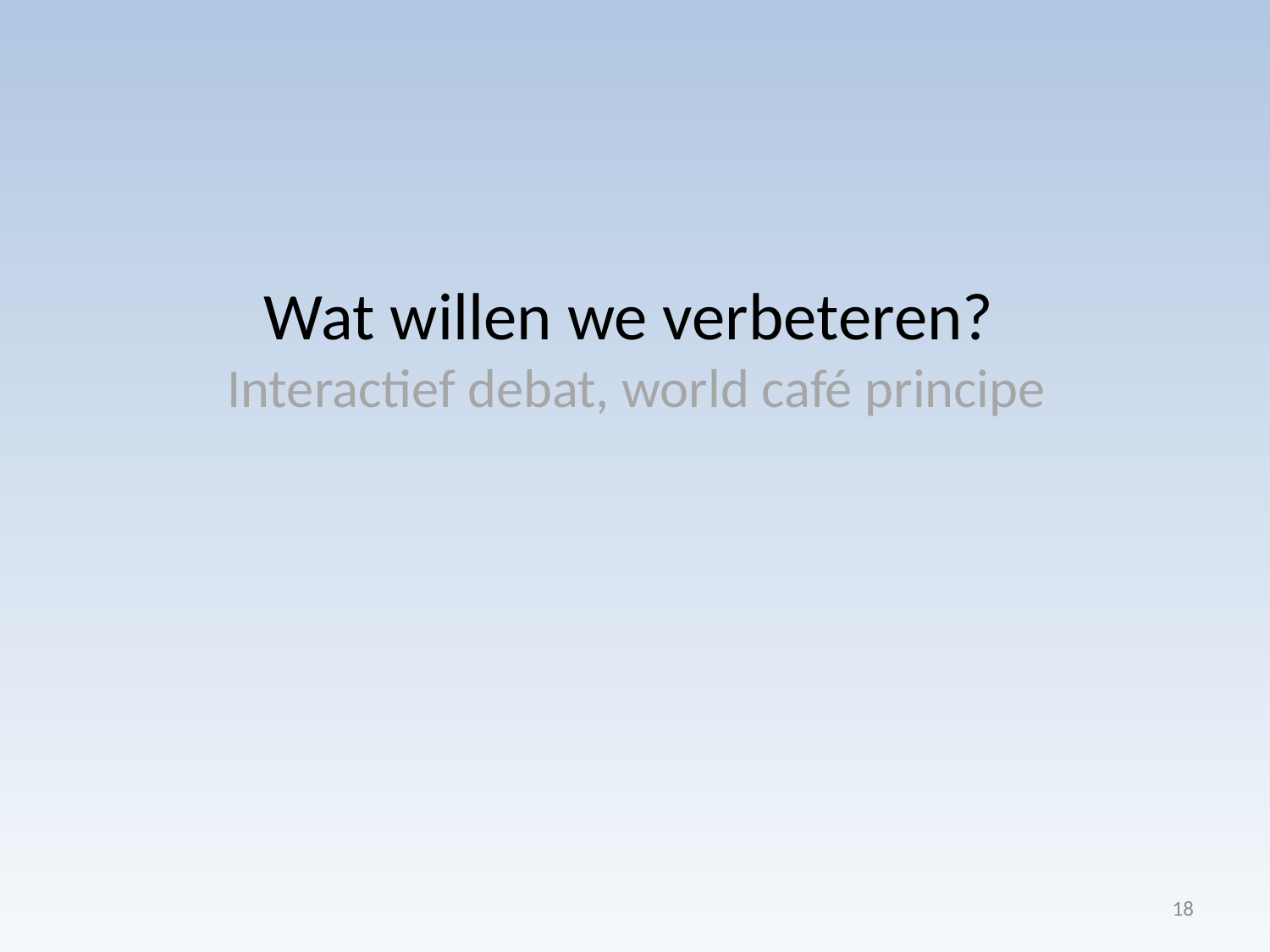

# Wat willen we verbeteren? Interactief debat, world café principe
18